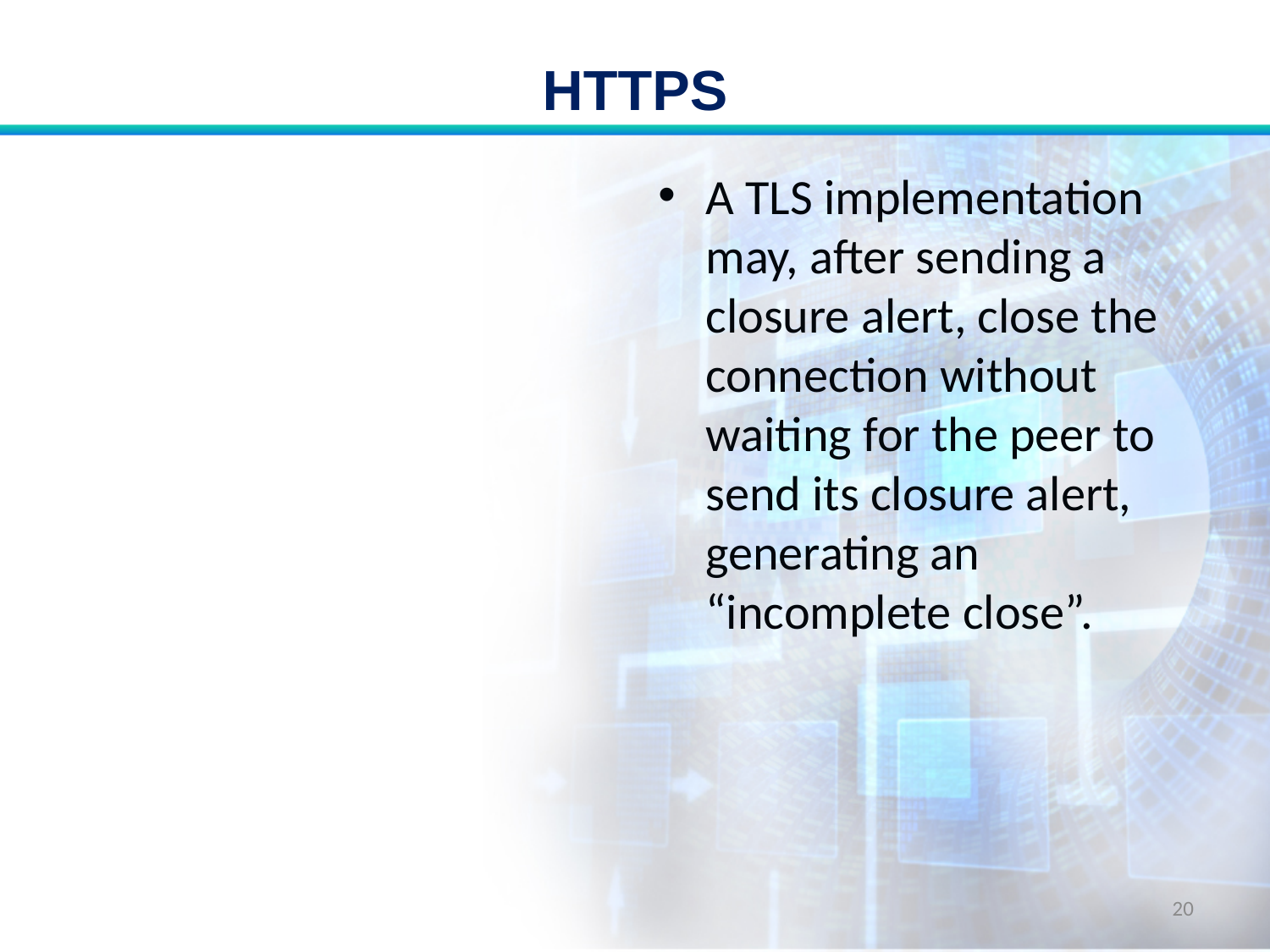

# HTTPS
A TLS implementation may, after sending a closure alert, close the connection without waiting for the peer to send its closure alert, generating an “incomplete close”.
20